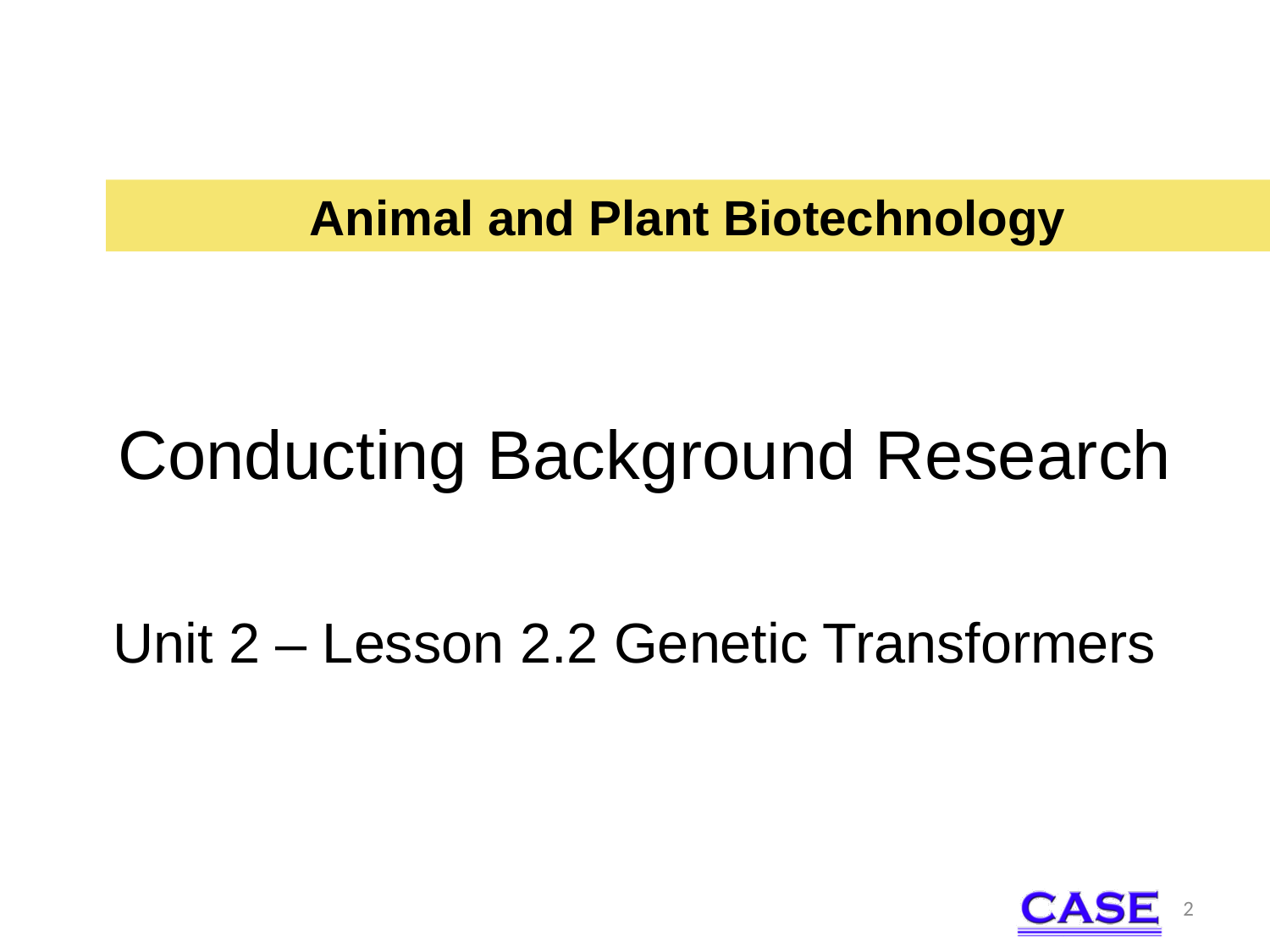

Animal and Plant Biotechnology
# Conducting Background Research
Unit 2 – Lesson 2.2 Genetic Transformers
2